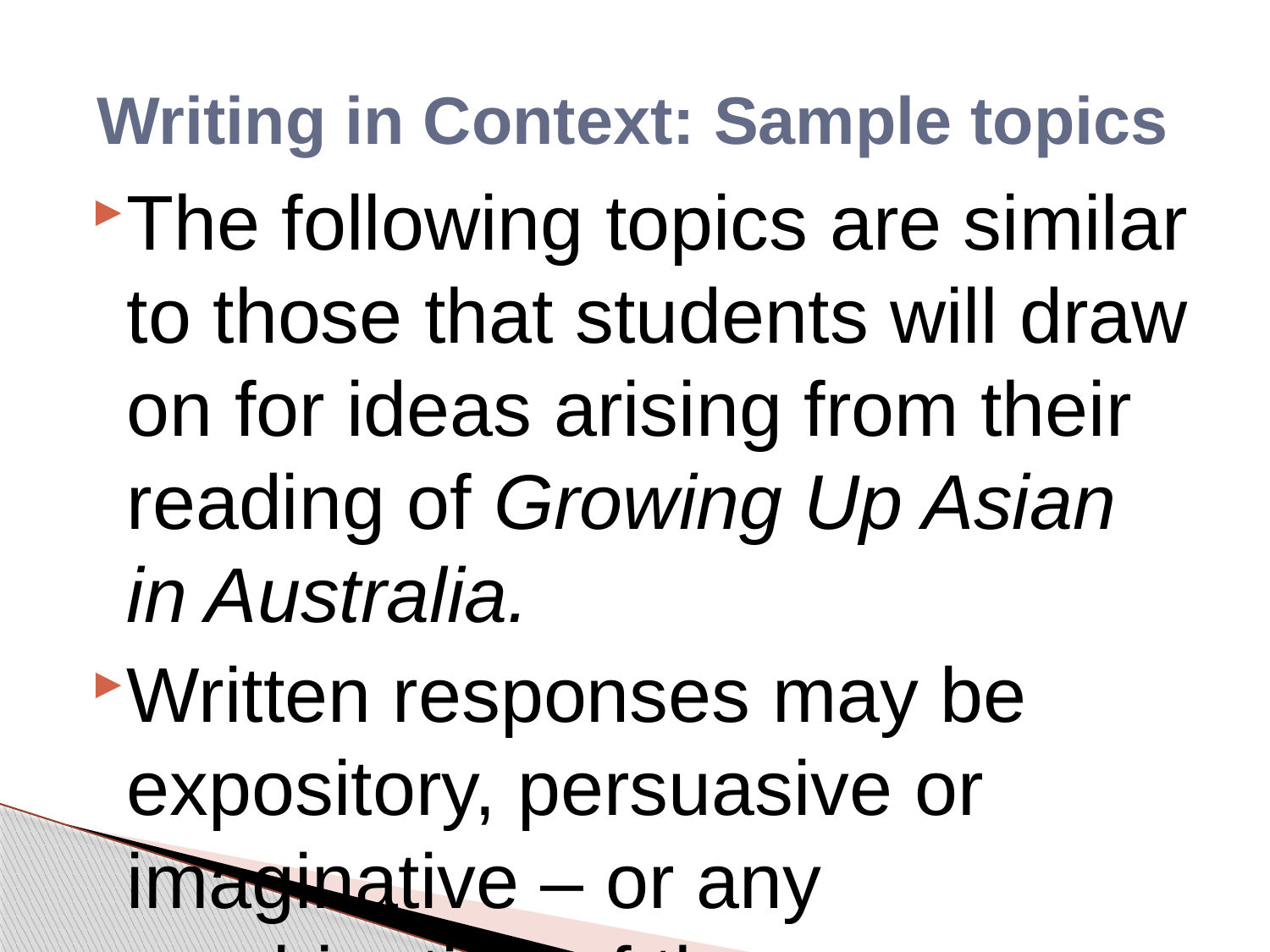

# Writing in Context: Sample topics
The following topics are similar to those that students will draw on for ideas arising from their reading of Growing Up Asian in Australia.
Written responses may be expository, persuasive or imaginative – or any combination of these.